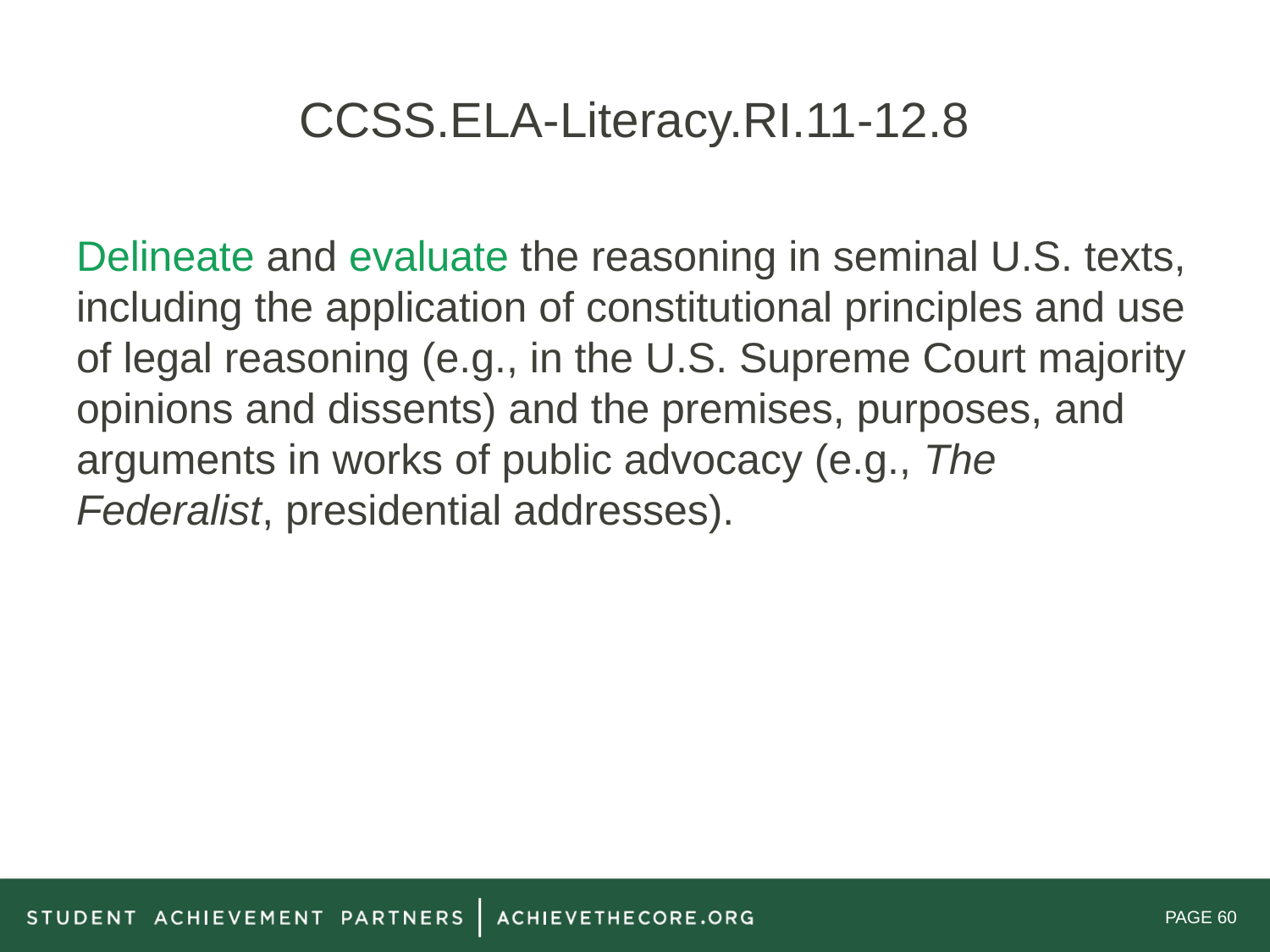

# CCSS.ELA-Literacy.RI.11-12.8
Delineate and evaluate the reasoning in seminal U.S. texts, including the application of constitutional principles and use of legal reasoning (e.g., in the U.S. Supreme Court majority opinions and dissents) and the premises, purposes, and arguments in works of public advocacy (e.g., The Federalist, presidential addresses).